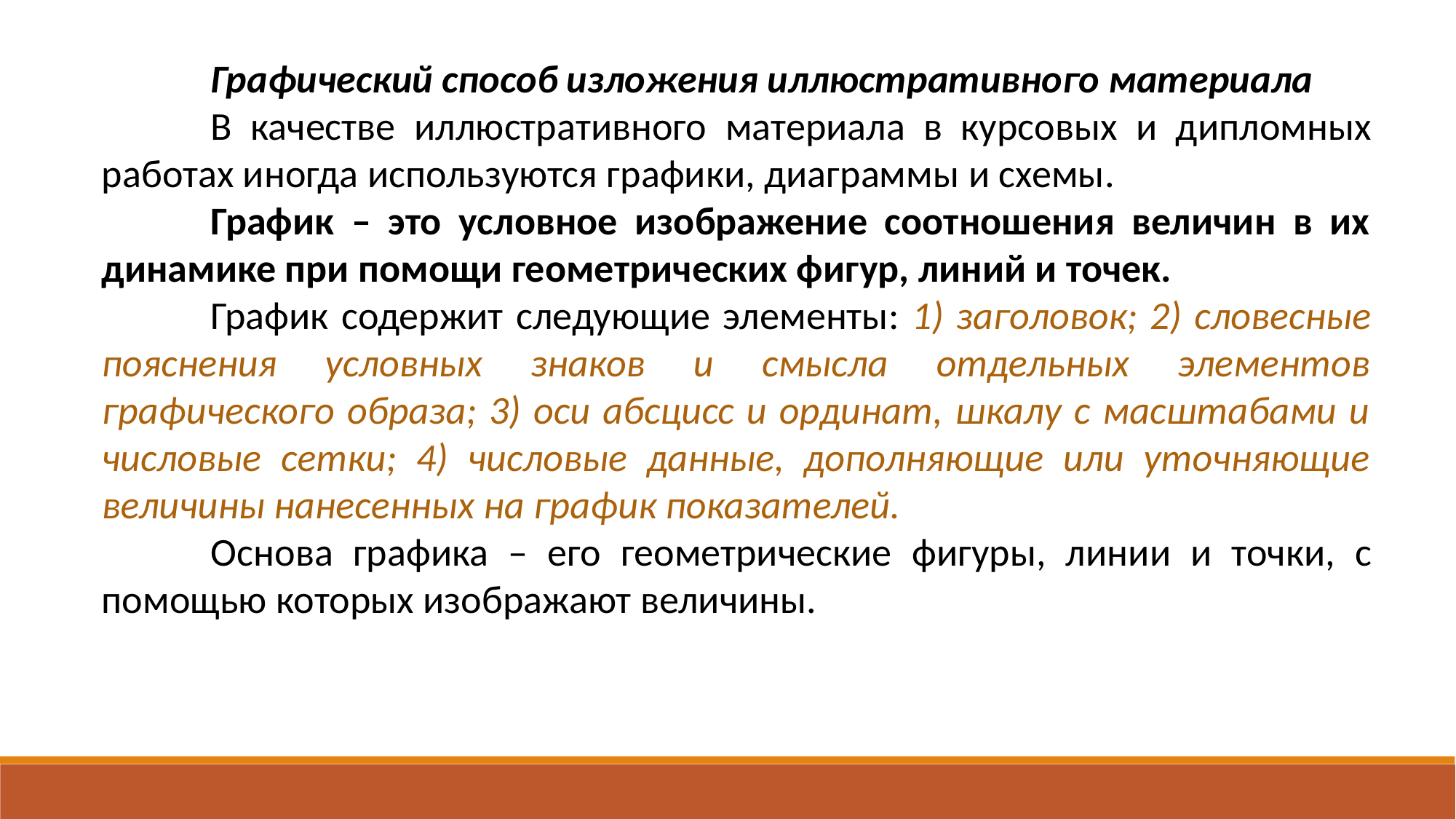

Графический способ изложения иллюстративного материала
	В качестве иллюстративного материала в курсовых и дипломных работах иногда используются графики, диаграммы и схемы.
	График – это условное изображение соотношения величин в их динамике при помощи геометрических фигур, линий и точек.
	График содержит следующие элементы: 1) заголовок; 2) словесные пояснения условных знаков и смысла отдельных элементов графического образа; 3) оси абсцисс и ординат, шкалу с масштабами и числовые сетки; 4) числовые данные, дополняющие или уточняющие величины нанесенных на график показателей.
	Основа графика – его геометрические фигуры, линии и точки, с помощью которых изображают величины.